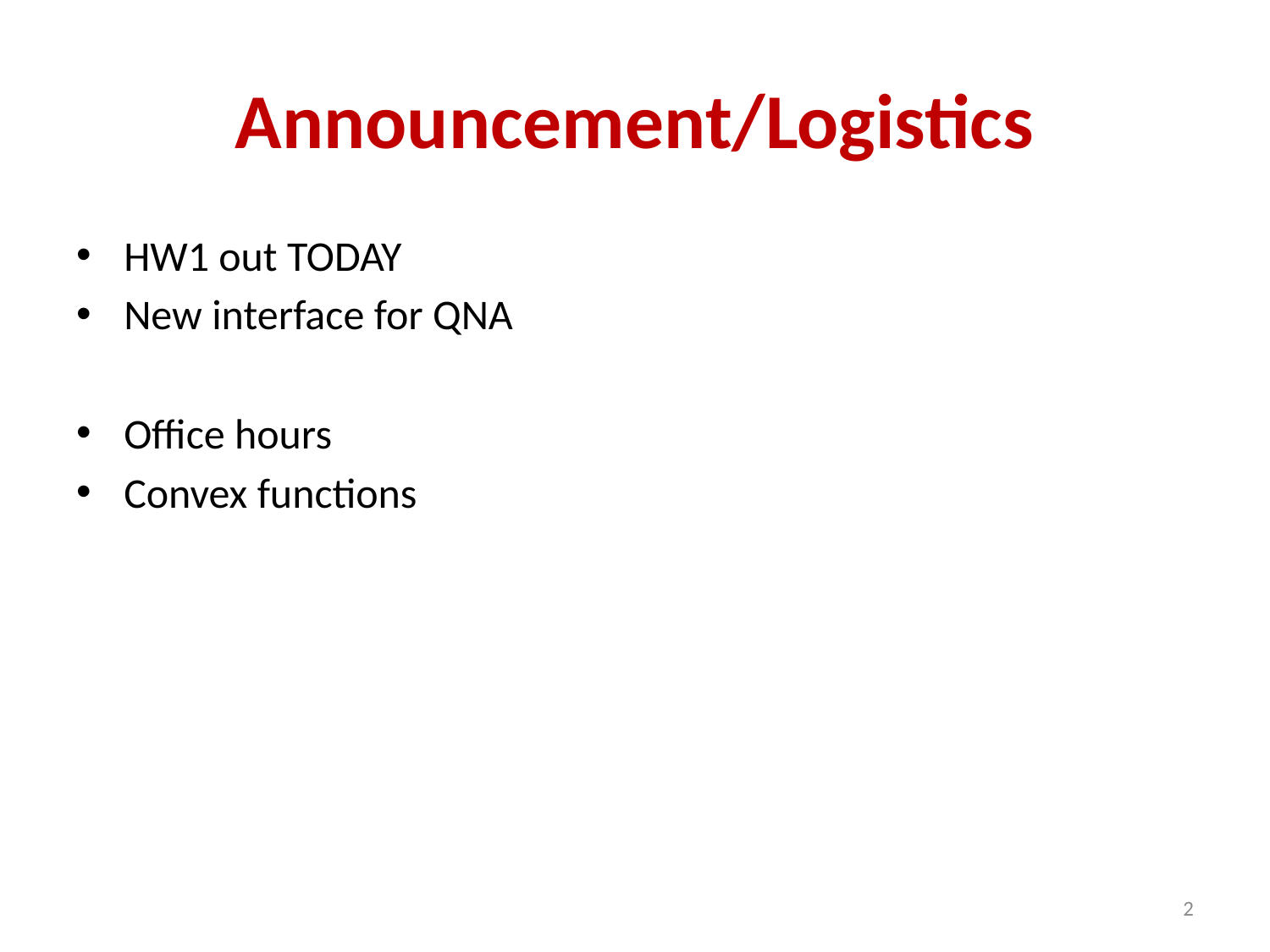

# Announcement/Logistics
HW1 out TODAY
New interface for QNA

Office hours
Convex functions
2